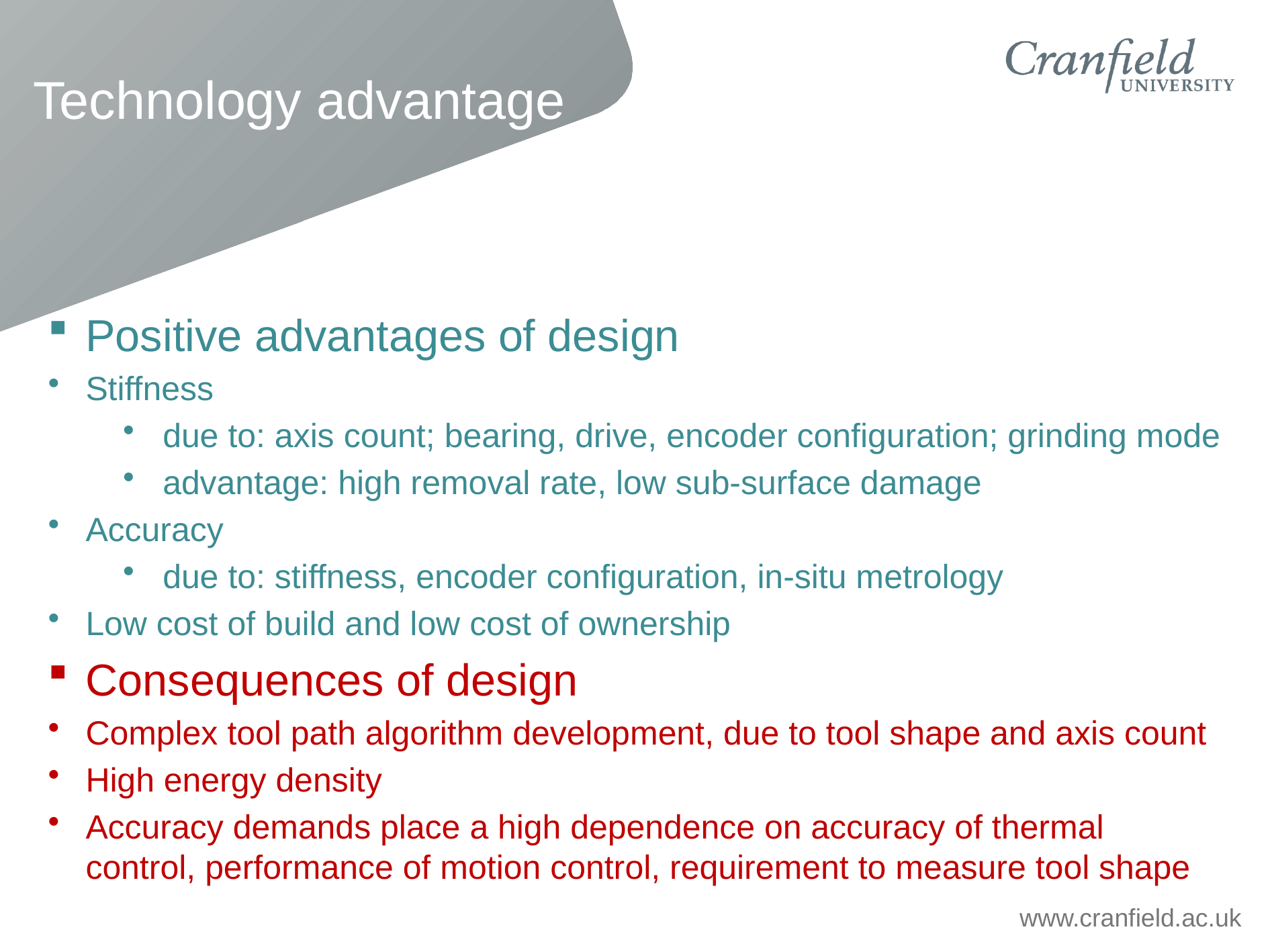

# Technology advantage
Positive advantages of design
Stiffness
due to: axis count; bearing, drive, encoder configuration; grinding mode
advantage: high removal rate, low sub-surface damage
Accuracy
due to: stiffness, encoder configuration, in-situ metrology
Low cost of build and low cost of ownership
Consequences of design
Complex tool path algorithm development, due to tool shape and axis count
High energy density
Accuracy demands place a high dependence on accuracy of thermal control, performance of motion control, requirement to measure tool shape